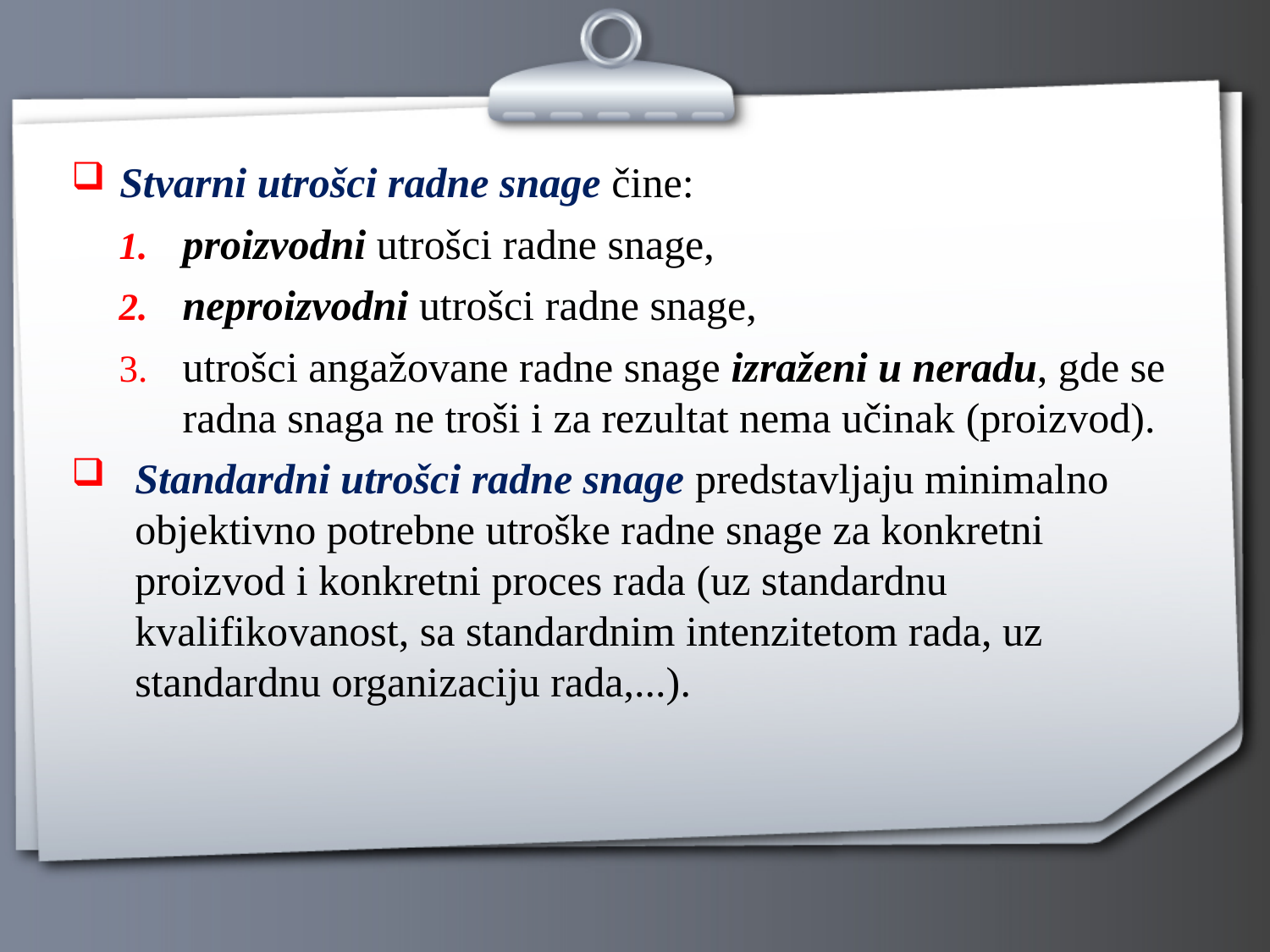

Stvarni utrošci radne snage čine:
proizvodni utrošci radne snage,
neproizvodni utrošci radne snage,
utrošci angažovane radne snage izraženi u neradu, gde se radna snaga ne troši i za rezultat nema učinak (proizvod).
Standardni utrošci radne snage predstavljaju minimalno objektivno potrebne utroške radne snage za konkretni proizvod i konkretni proces rada (uz standardnu kvalifikovanost, sa standardnim intenzitetom rada, uz standardnu organizaciju rada,...).